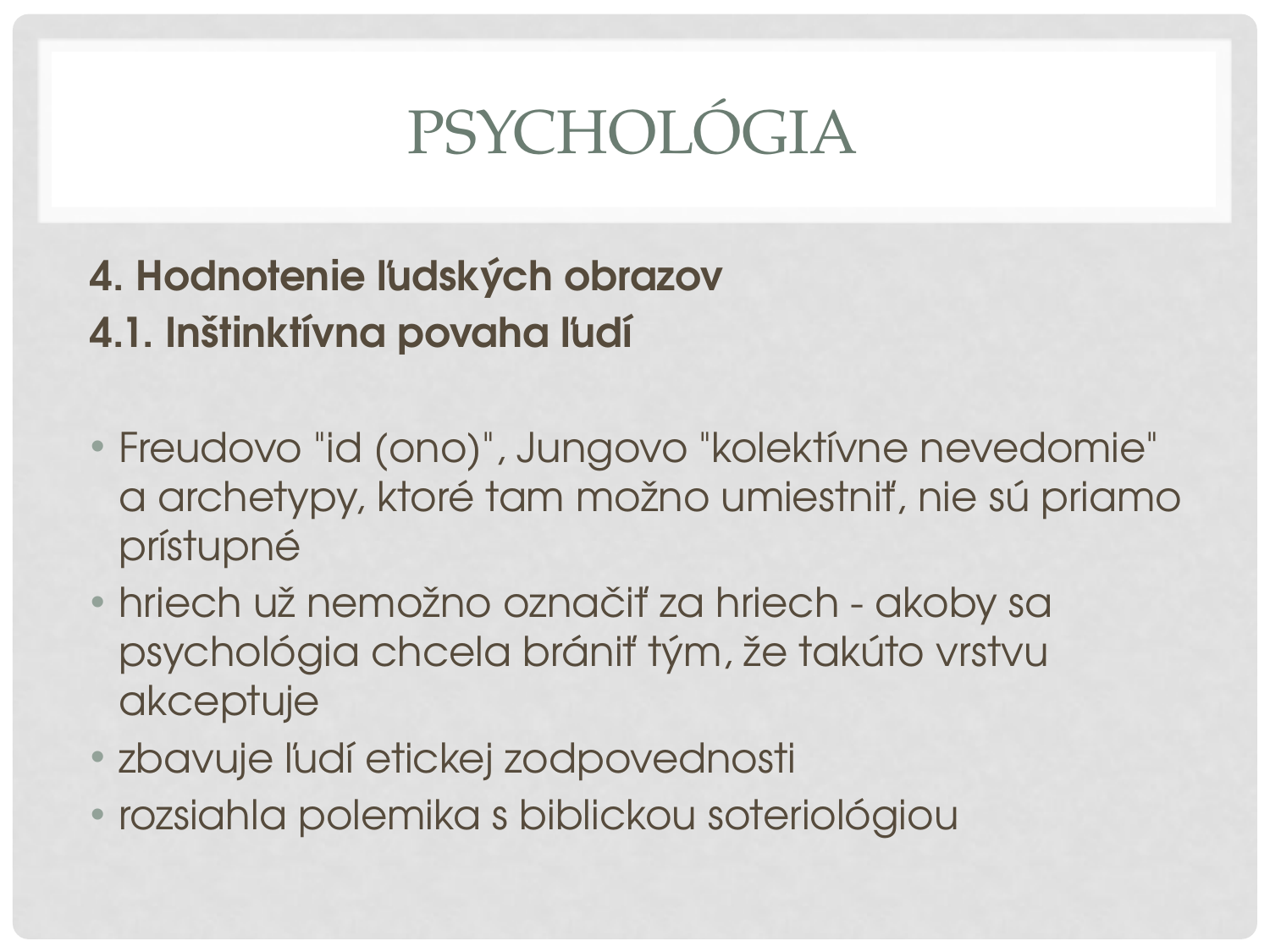

# Psychológia
4. Hodnotenie ľudských obrazov
4.1. Inštinktívna povaha ľudí

Freudovo "id (ono)", Jungovo "kolektívne nevedomie" a archetypy, ktoré tam možno umiestniť, nie sú priamo prístupné
hriech už nemožno označiť za hriech - akoby sa psychológia chcela brániť tým, že takúto vrstvu akceptuje
zbavuje ľudí etickej zodpovednosti
rozsiahla polemika s biblickou soteriológiou